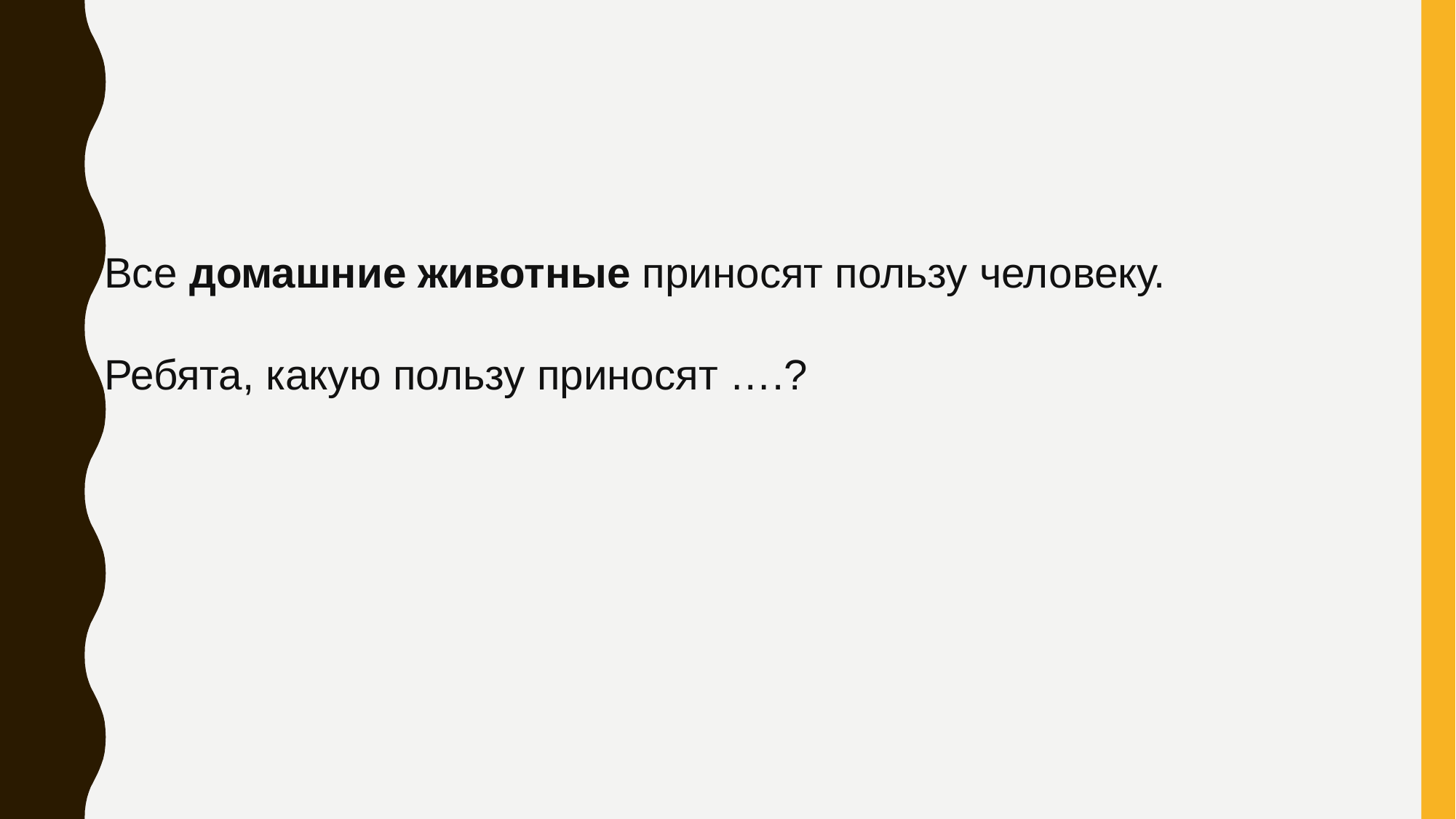

Все домашние животные приносят пользу человеку.

Ребята, какую пользу приносят ….?